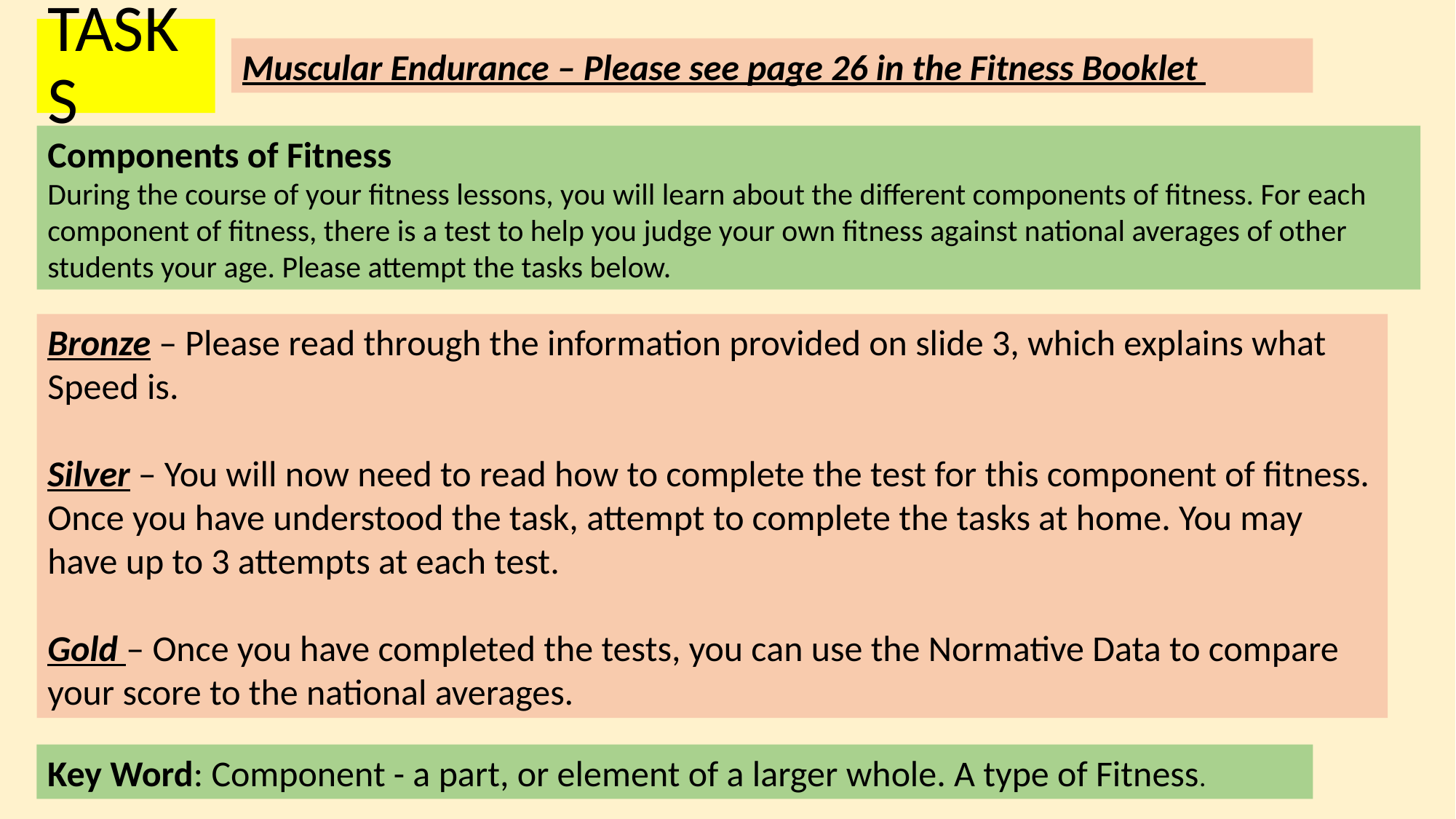

# TASKS
Muscular Endurance – Please see page 26 in the Fitness Booklet
Components of Fitness
During the course of your fitness lessons, you will learn about the different components of fitness. For each component of fitness, there is a test to help you judge your own fitness against national averages of other students your age. Please attempt the tasks below.
Bronze – Please read through the information provided on slide 3, which explains what Speed is.

Silver – You will now need to read how to complete the test for this component of fitness. Once you have understood the task, attempt to complete the tasks at home. You may have up to 3 attempts at each test.

Gold – Once you have completed the tests, you can use the Normative Data to compare your score to the national averages.
Key Word: Component - a part, or element of a larger whole. A type of Fitness.